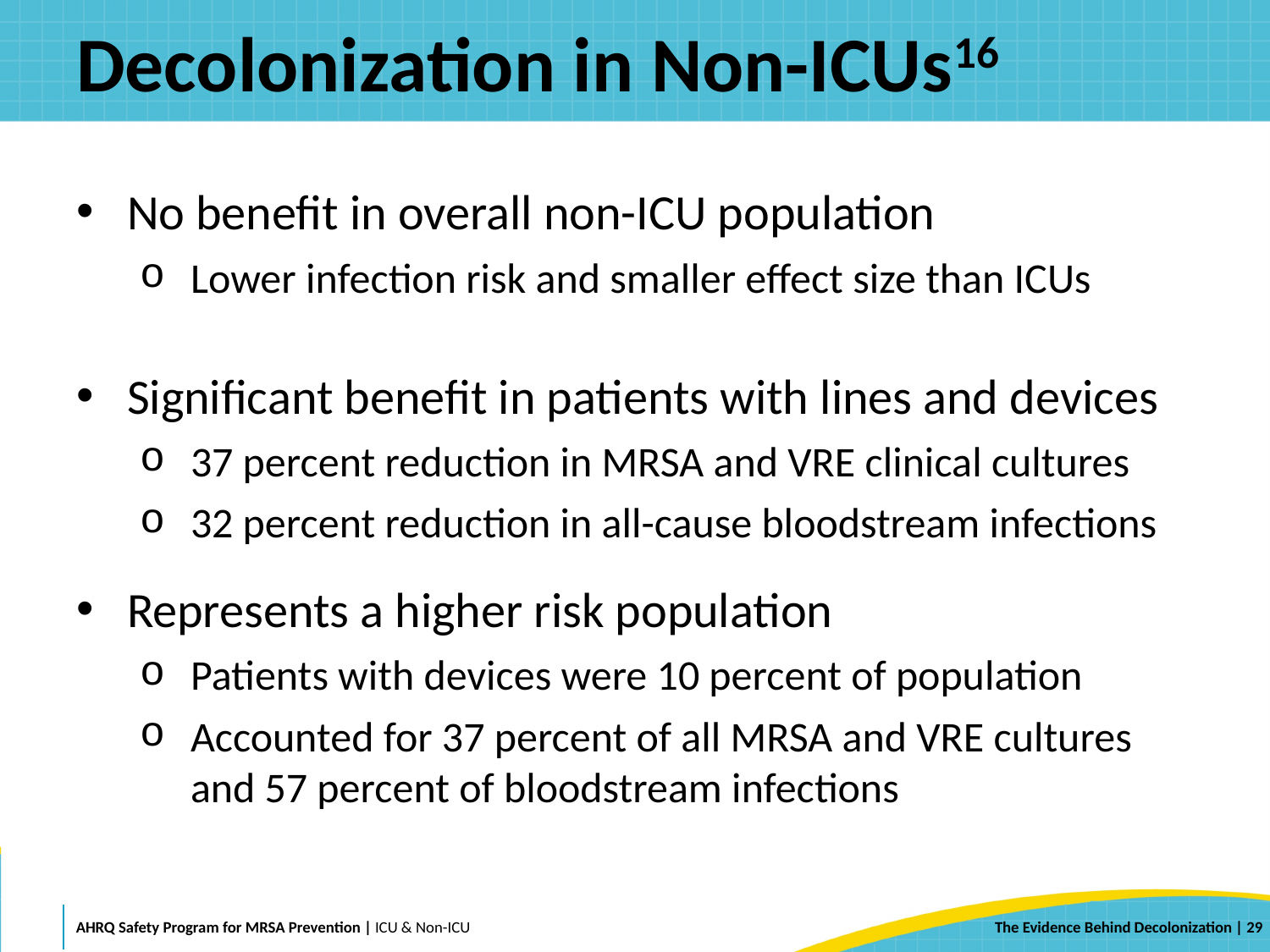

# Decolonization in Non-ICUs16
No benefit in overall non-ICU population
Lower infection risk and smaller effect size than ICUs
Significant benefit in patients with lines and devices
37 percent reduction in MRSA and VRE clinical cultures
32 percent reduction in all-cause bloodstream infections
Represents a higher risk population
Patients with devices were 10 percent of population
Accounted for 37 percent of all MRSA and VRE cultures and 57 percent of bloodstream infections
 | 29